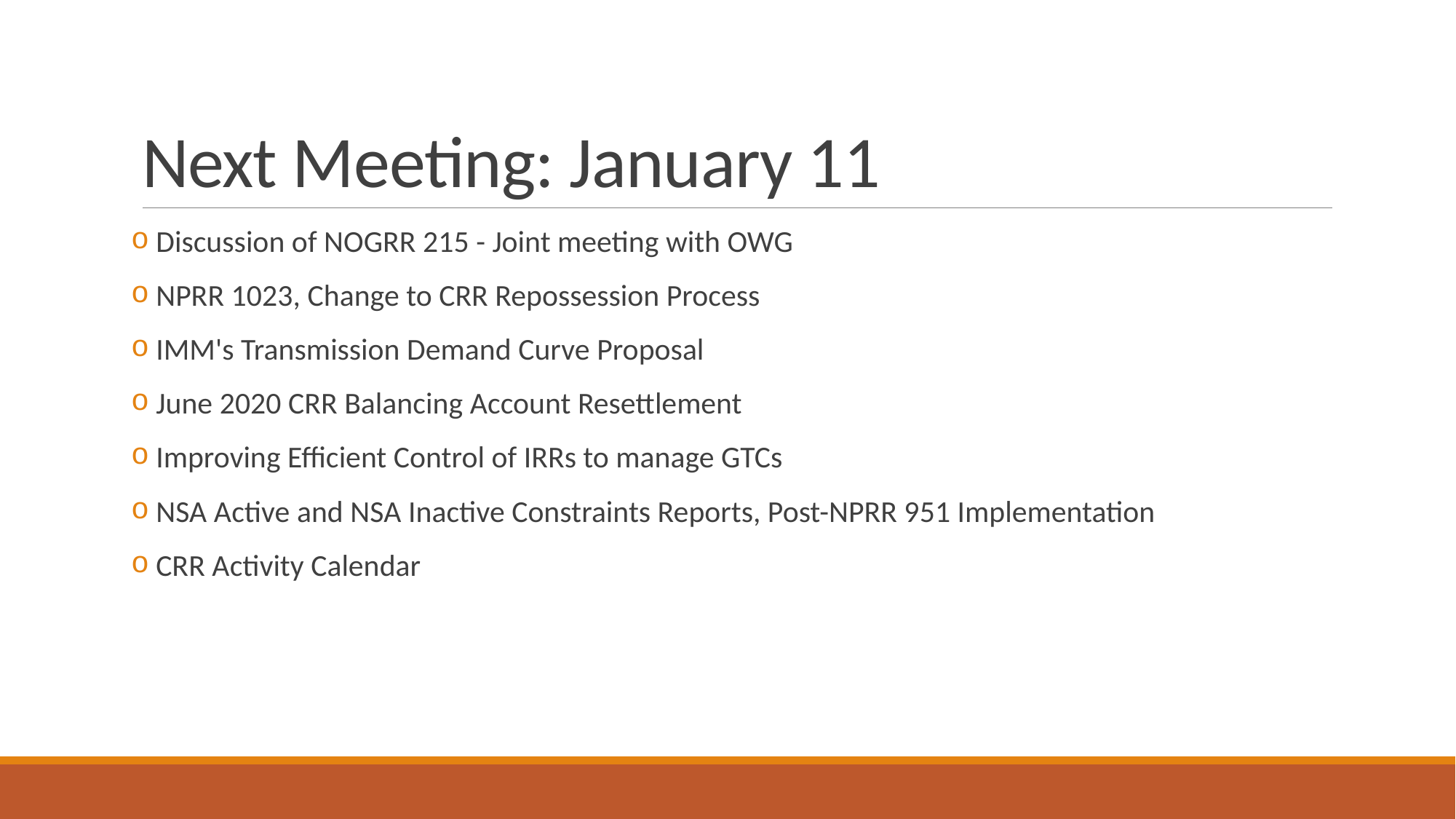

# Next Meeting: January 11
 Discussion of NOGRR 215 - Joint meeting with OWG
 NPRR 1023, Change to CRR Repossession Process
 IMM's Transmission Demand Curve Proposal
 June 2020 CRR Balancing Account Resettlement
 Improving Efficient Control of IRRs to manage GTCs
 NSA Active and NSA Inactive Constraints Reports, Post-NPRR 951 Implementation
 CRR Activity Calendar